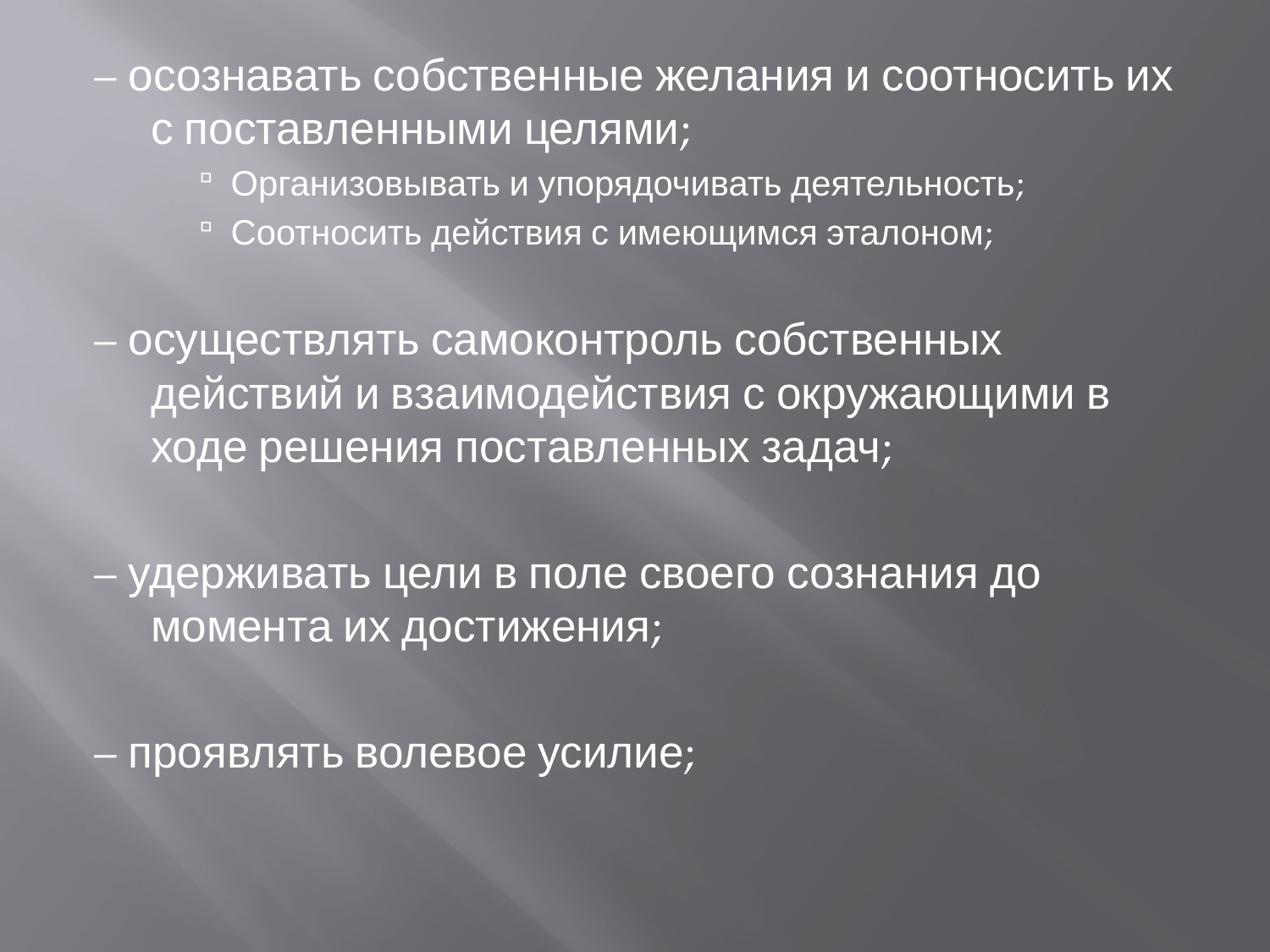

– осознавать собственные желания и соотносить их с поставленными целями;
Организовывать и упорядочивать деятельность;
Соотносить действия с имеющимся эталоном;

– осуществлять самоконтроль собственных действий и взаимодействия с окружающими в ходе ре­шения поставленных задач;

– удерживать цели в поле своего сознания до момента их достижения;

– проявлять волевое усилие;